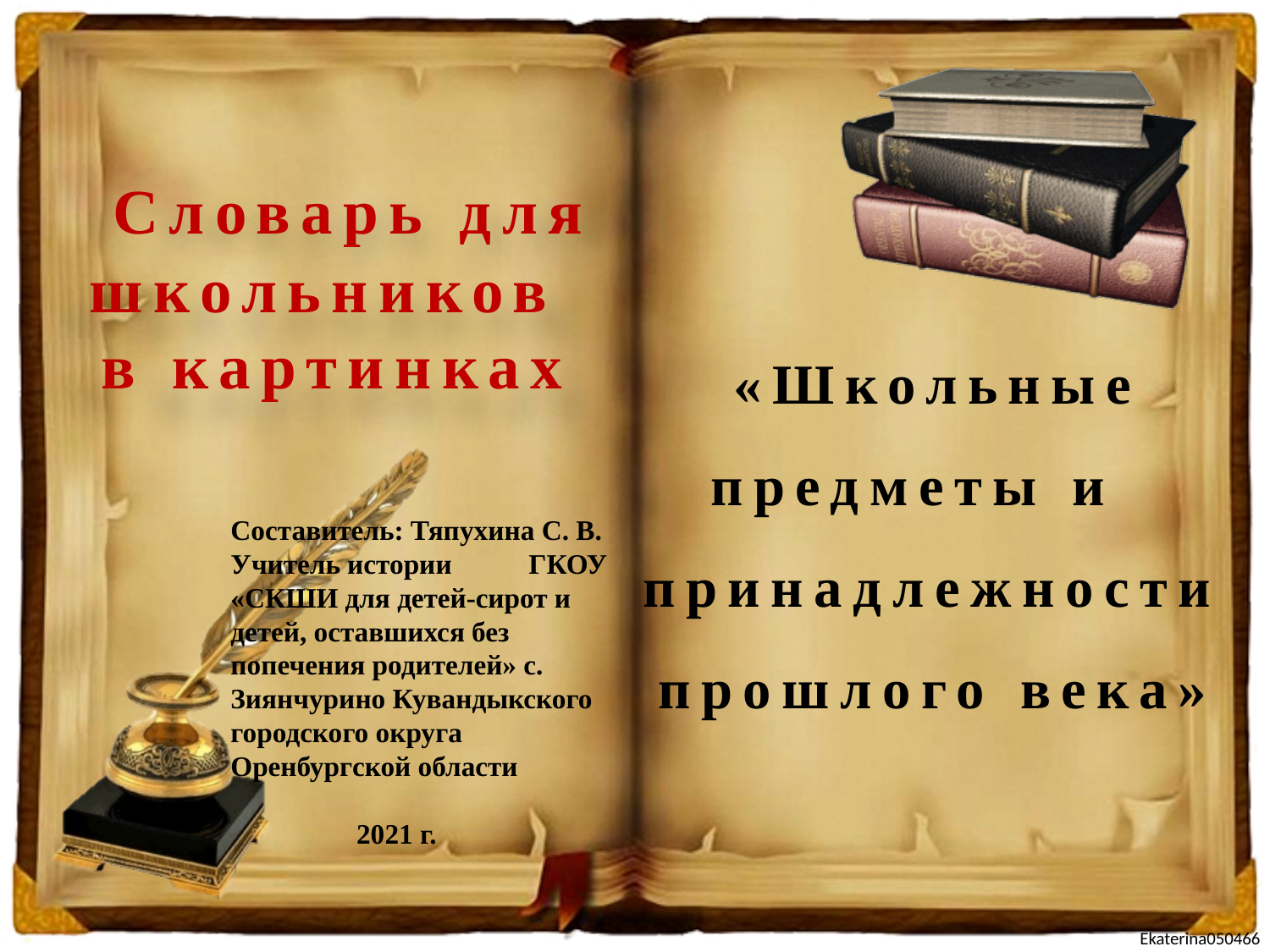

# Словарь для школьников в картинках
«Школьные
предметы и
принадлежности прошлого века»

Составитель: Тяпухина С. В.
Учитель истории           ГКОУ «СКШИ для детей-сирот и детей, оставшихся без попечения родителей» с. Зиянчурино Кувандыкского городского округа Оренбургской области

                  2021 г.